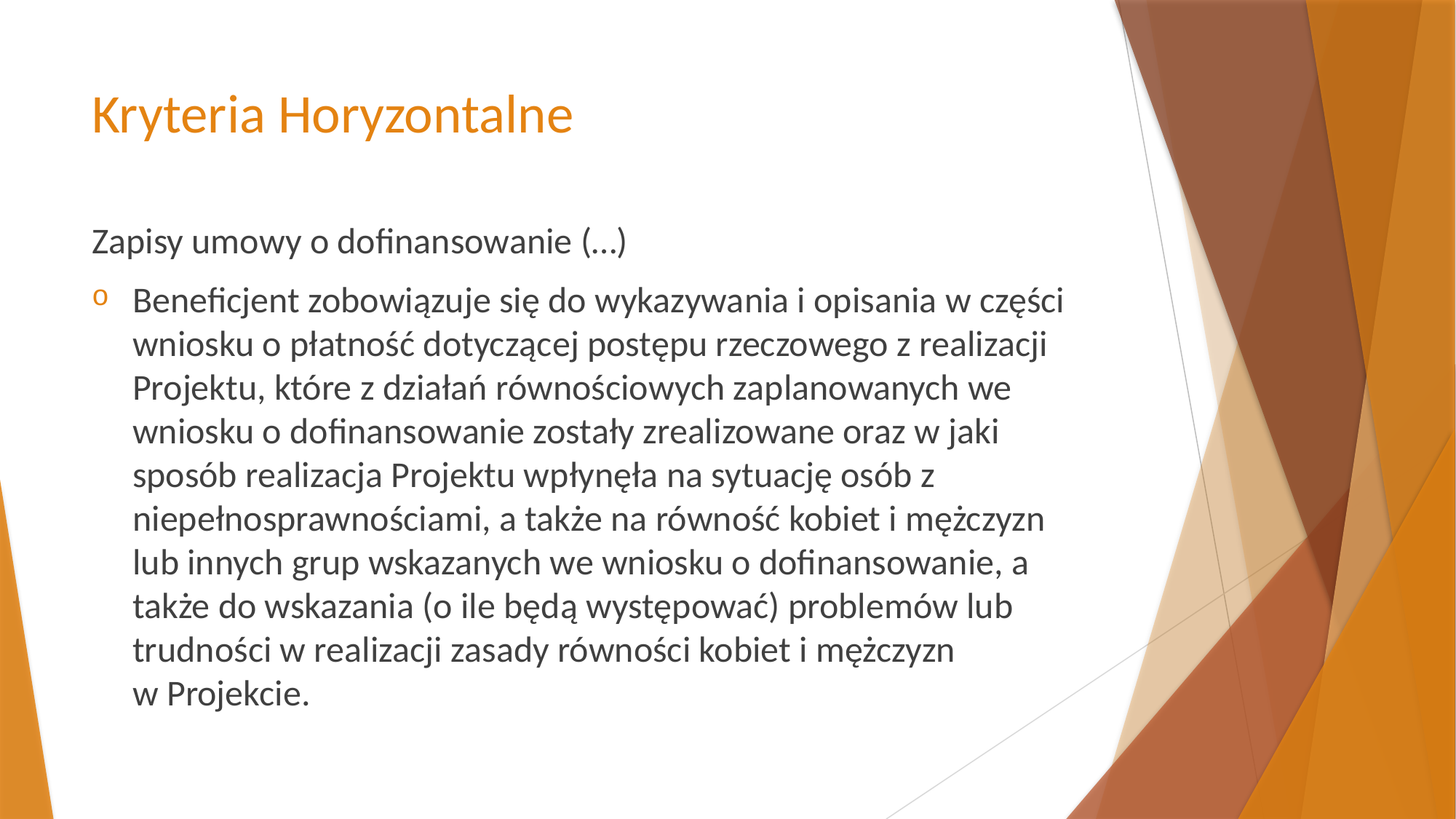

# Kryteria Horyzontalne
Zapisy umowy o dofinansowanie (…)
Beneficjent zobowiązuje się do wykazywania i opisania w części wniosku o płatność dotyczącej postępu rzeczowego z realizacji Projektu, które z działań równościowych zaplanowanych we wniosku o dofinansowanie zostały zrealizowane oraz w jaki sposób realizacja Projektu wpłynęła na sytuację osób z niepełnosprawnościami, a także na równość kobiet i mężczyzn lub innych grup wskazanych we wniosku o dofinansowanie, a także do wskazania (o ile będą występować) problemów lub trudności w realizacji zasady równości kobiet i mężczyzn w Projekcie.